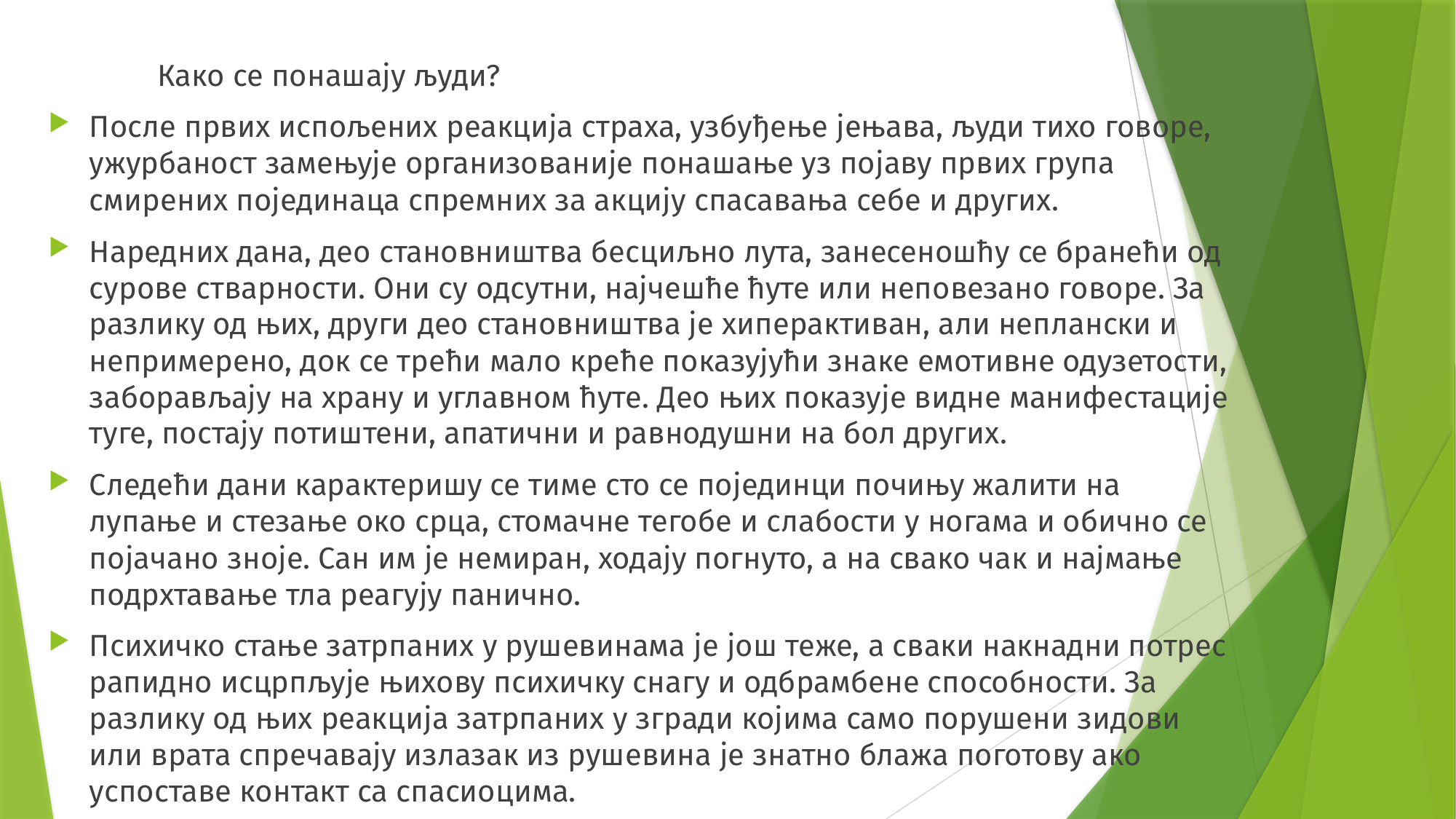

Како се понашају људи?
После првих испољених реакција страха, узбуђење јењава, људи тихо говоре, ужурбаност замењује организованије понашање уз појаву првих група смирених појединаца спремних за акцију спасавања себе и других.
Наредних дана, део становништва бесциљно лута, занесеношћу се бранећи од сурове стварности. Они су одсутни, најчешће ћуте или неповезано говоре. За разлику од њих, други део становништва је хиперактиван, али неплански и непримерено, док се трећи мало креће показујући знаке емотивне одузетости, заборављају на храну и углавном ћуте. Део њих показује видне манифестације туге, постају потиштени, апатични и равнодушни на бол других.
Следећи дани карактеришу се тиме сто се појединци почињу жалити на лупање и стезање око срца, стомачне тегобе и слабости у ногама и обично се појачано зноје. Сан им је немиран, ходају погнуто, а на свако чак и најмање подрхтавање тла реагују панично.
Психичко стање затрпаних у рушевинама је још теже, а сваки накнадни потрес рапидно исцрпљује њихову психичку снагу и одбрамбене способности. За разлику од њих реакција затрпаних у згради којима само порушени зидови или врата спречавају излазак из рушевина је знатно блажа поготову ако успоставе контакт са спасиоцима.